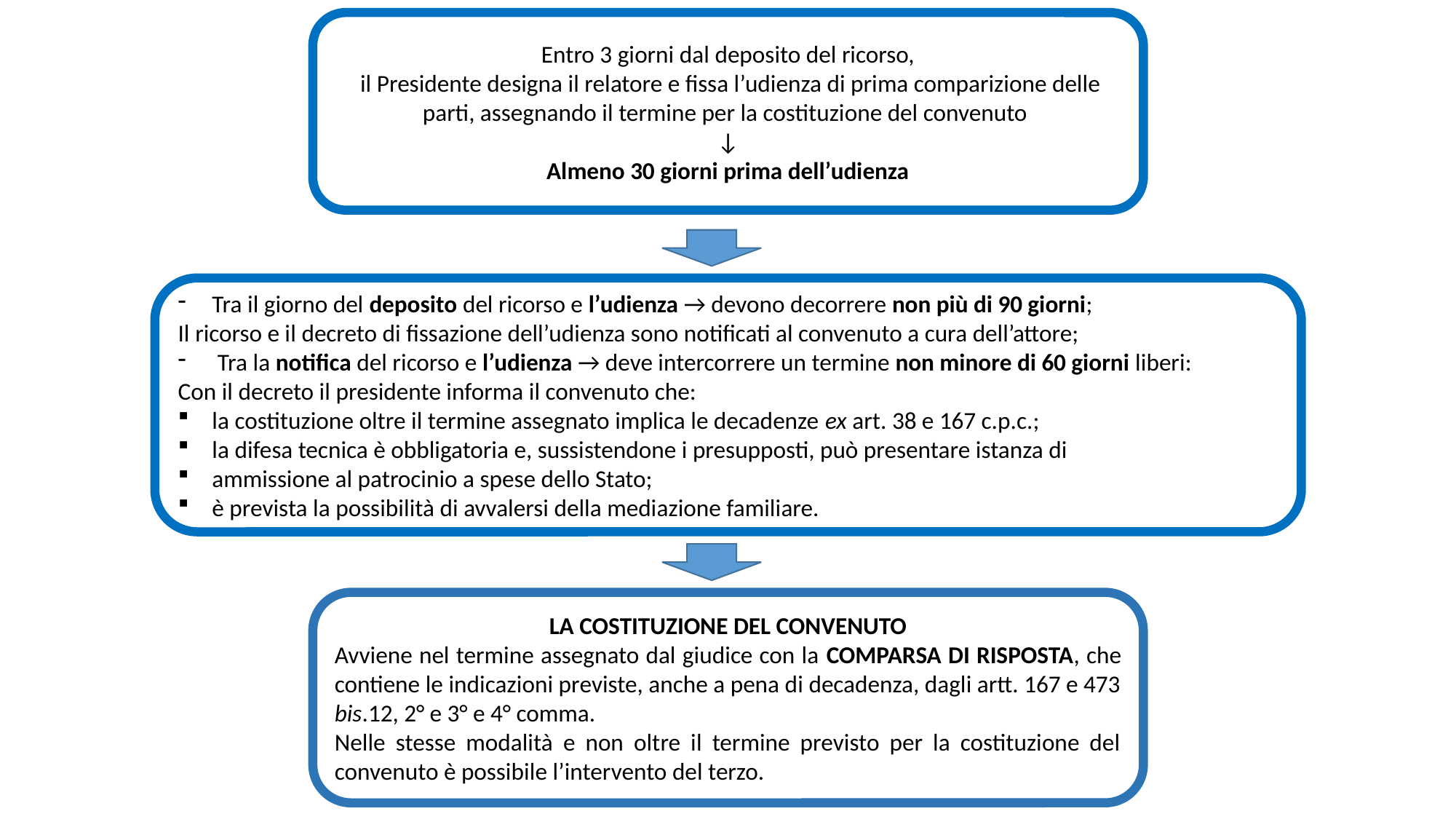

Entro 3 giorni dal deposito del ricorso,
 il Presidente designa il relatore e fissa l’udienza di prima comparizione delle parti, assegnando il termine per la costituzione del convenuto
↓
Almeno 30 giorni prima dell’udienza

Tra il giorno del deposito del ricorso e l’udienza → devono decorrere non più di 90 giorni;
Il ricorso e il decreto di fissazione dell’udienza sono notificati al convenuto a cura dell’attore;
 Tra la notifica del ricorso e l’udienza → deve intercorrere un termine non minore di 60 giorni liberi:
Con il decreto il presidente informa il convenuto che:
la costituzione oltre il termine assegnato implica le decadenze ex art. 38 e 167 c.p.c.;
la difesa tecnica è obbligatoria e, sussistendone i presupposti, può presentare istanza di
ammissione al patrocinio a spese dello Stato;
è prevista la possibilità di avvalersi della mediazione familiare.

LA COSTITUZIONE DEL CONVENUTO
Avviene nel termine assegnato dal giudice con la COMPARSA DI RISPOSTA, che contiene le indicazioni previste, anche a pena di decadenza, dagli artt. 167 e 473 bis.12, 2° e 3° e 4° comma.
Nelle stesse modalità e non oltre il termine previsto per la costituzione del convenuto è possibile l’intervento del terzo.